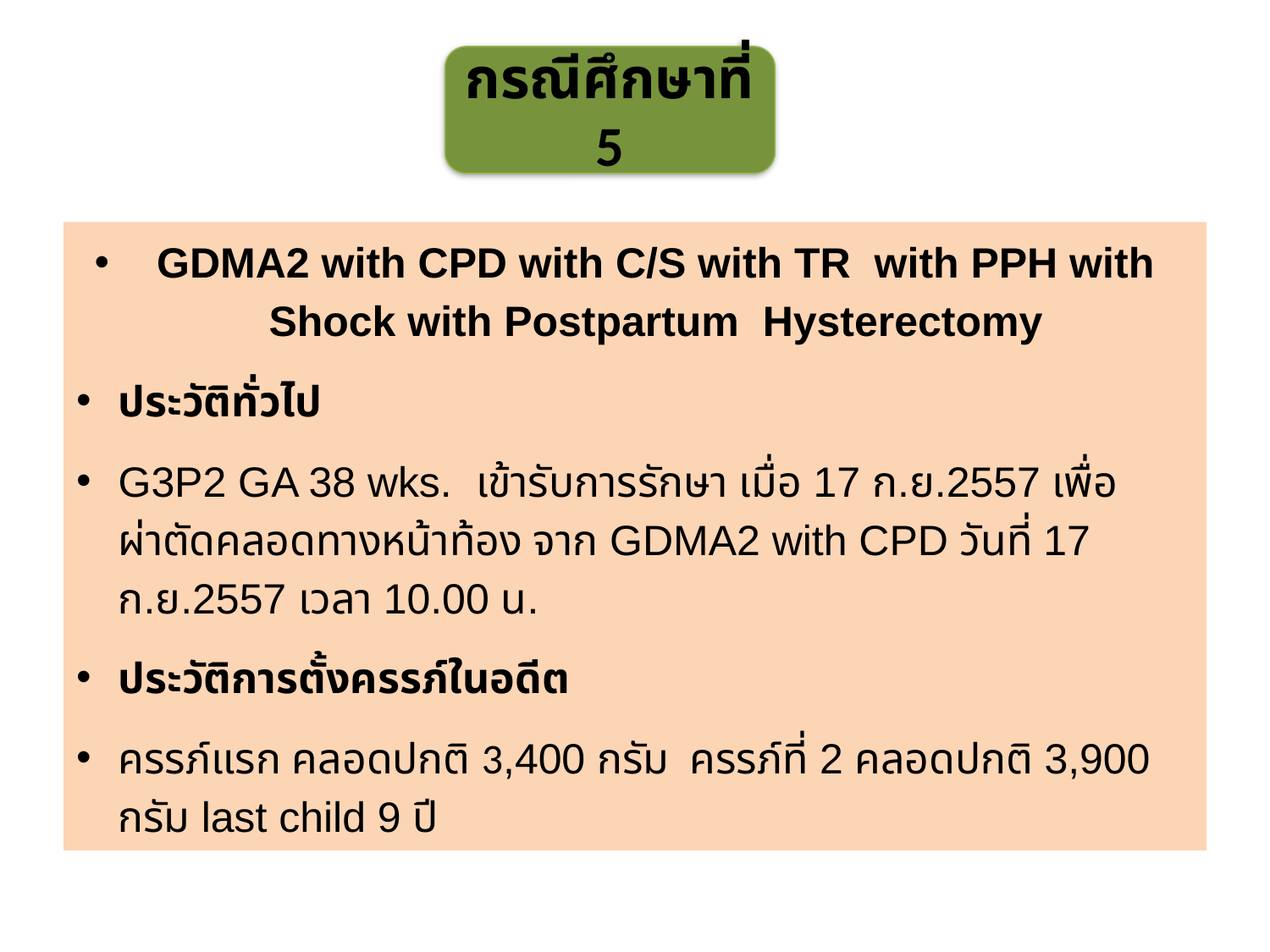

กรณีศึกษาที่ 5
GDMA2 with CPD with C/S with TR  with PPH with Shock with Postpartum  Hysterectomy
ประวัติทั่วไป
G3P2 GA 38 wks.  เข้ารับการรักษา เมื่อ 17 ก.ย.2557 เพื่อผ่าตัดคลอดทางหน้าท้อง จาก GDMA2 with CPD วันที่ 17 ก.ย.2557 เวลา 10.00 น.
ประวัติการตั้งครรภ์ในอดีต
ครรภ์แรก คลอดปกติ 3,400 กรัม		ครรภ์ที่ 2 คลอดปกติ 3,900 กรัม last child 9 ปี